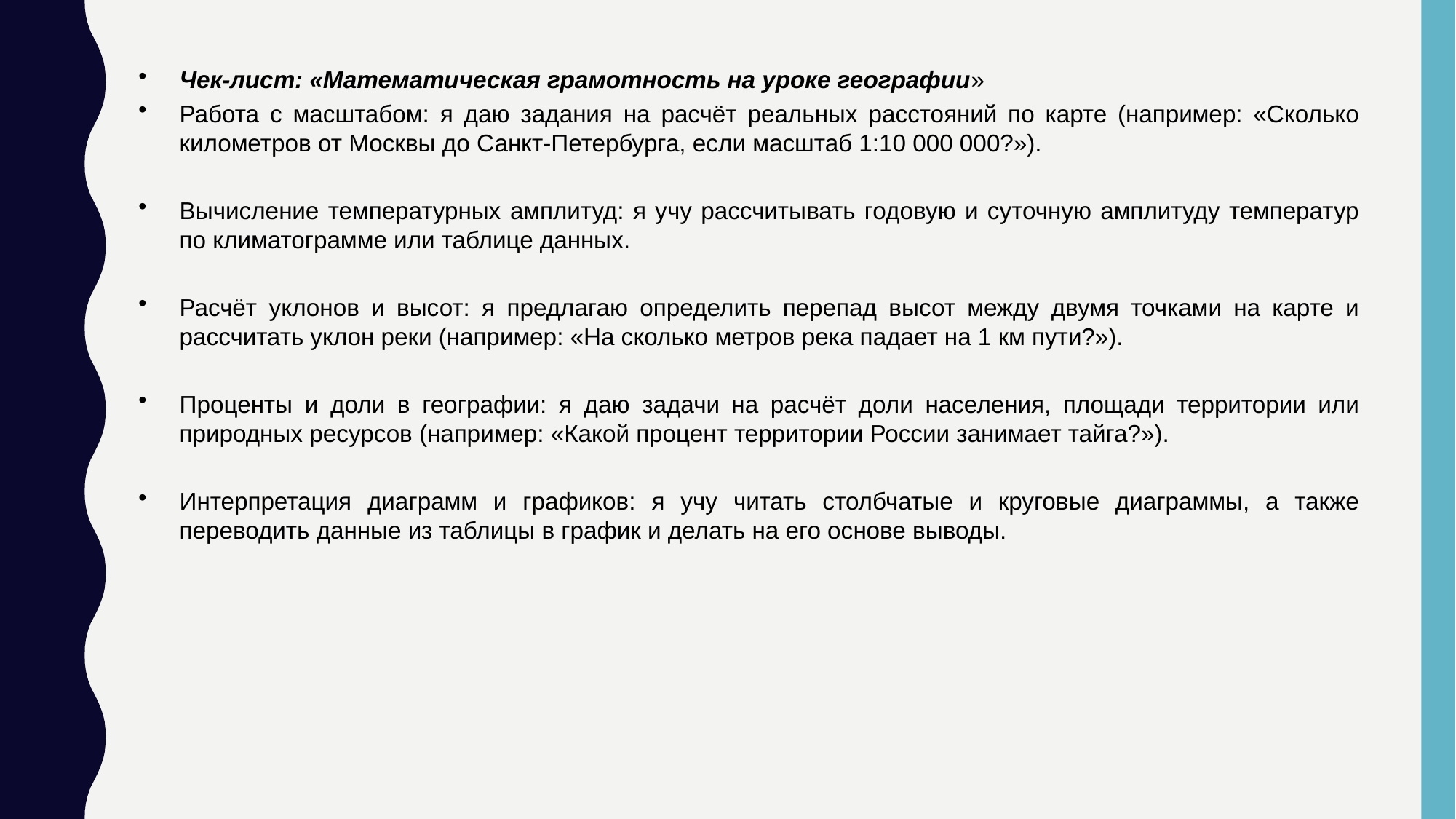

Чек-лист: «Математическая грамотность на уроке географии»
Работа с масштабом: я даю задания на расчёт реальных расстояний по карте (например: «Сколько километров от Москвы до Санкт-Петербурга, если масштаб 1:10 000 000?»).

Вычисление температурных амплитуд: я учу рассчитывать годовую и суточную амплитуду температур по климатограмме или таблице данных.

Расчёт уклонов и высот: я предлагаю определить перепад высот между двумя точками на карте и рассчитать уклон реки (например: «На сколько метров река падает на 1 км пути?»).

Проценты и доли в географии: я даю задачи на расчёт доли населения, площади территории или природных ресурсов (например: «Какой процент территории России занимает тайга?»).

Интерпретация диаграмм и графиков: я учу читать столбчатые и круговые диаграммы, а также переводить данные из таблицы в график и делать на его основе выводы.